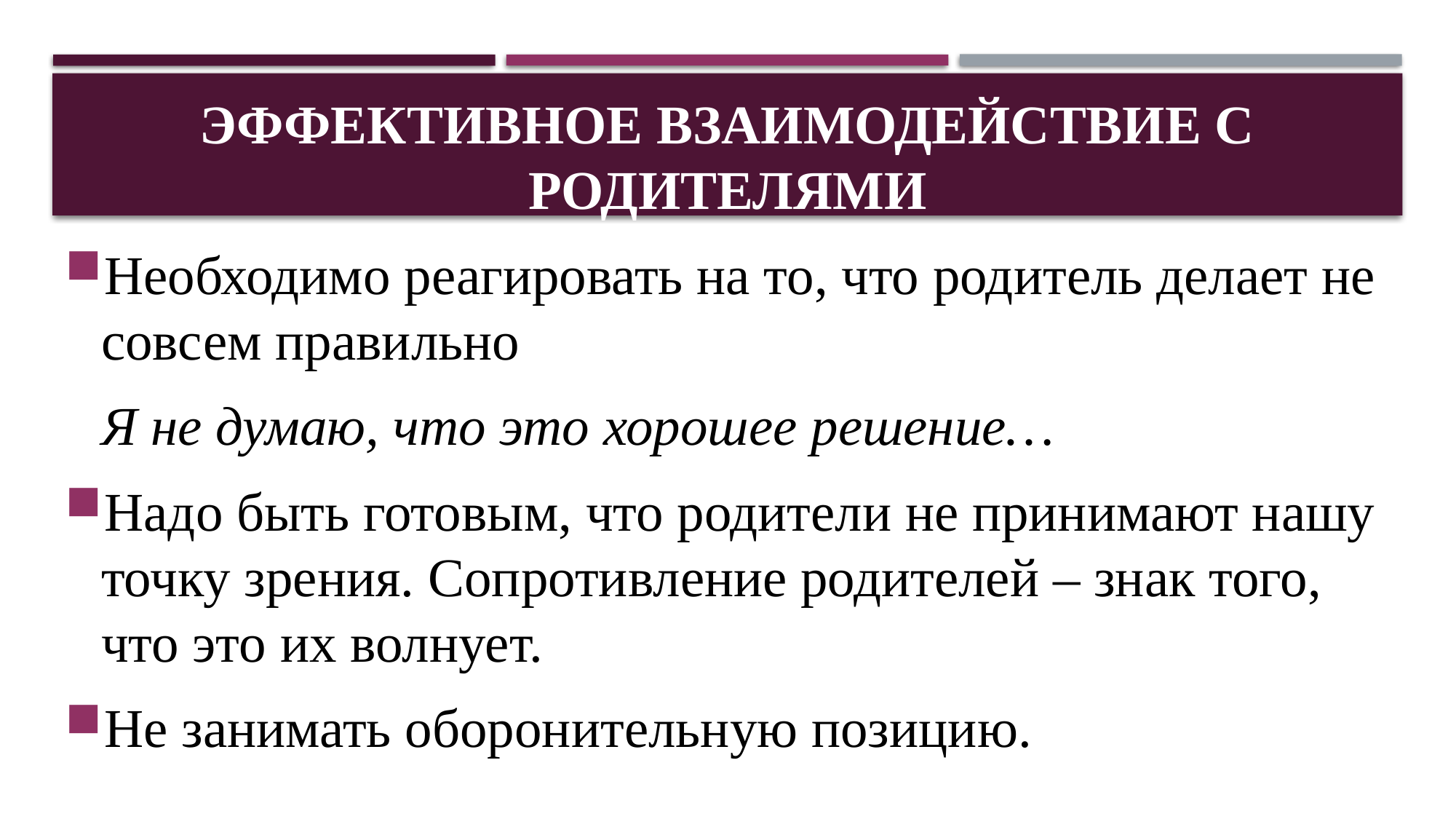

# Эффективное взаимодействие с родителями
Необходимо реагировать на то, что родитель делает не совсем правильно
	Я не думаю, что это хорошее решение…
Надо быть готовым, что родители не принимают нашу точку зрения. Сопротивление родителей – знак того, что это их волнует.
Не занимать оборонительную позицию.